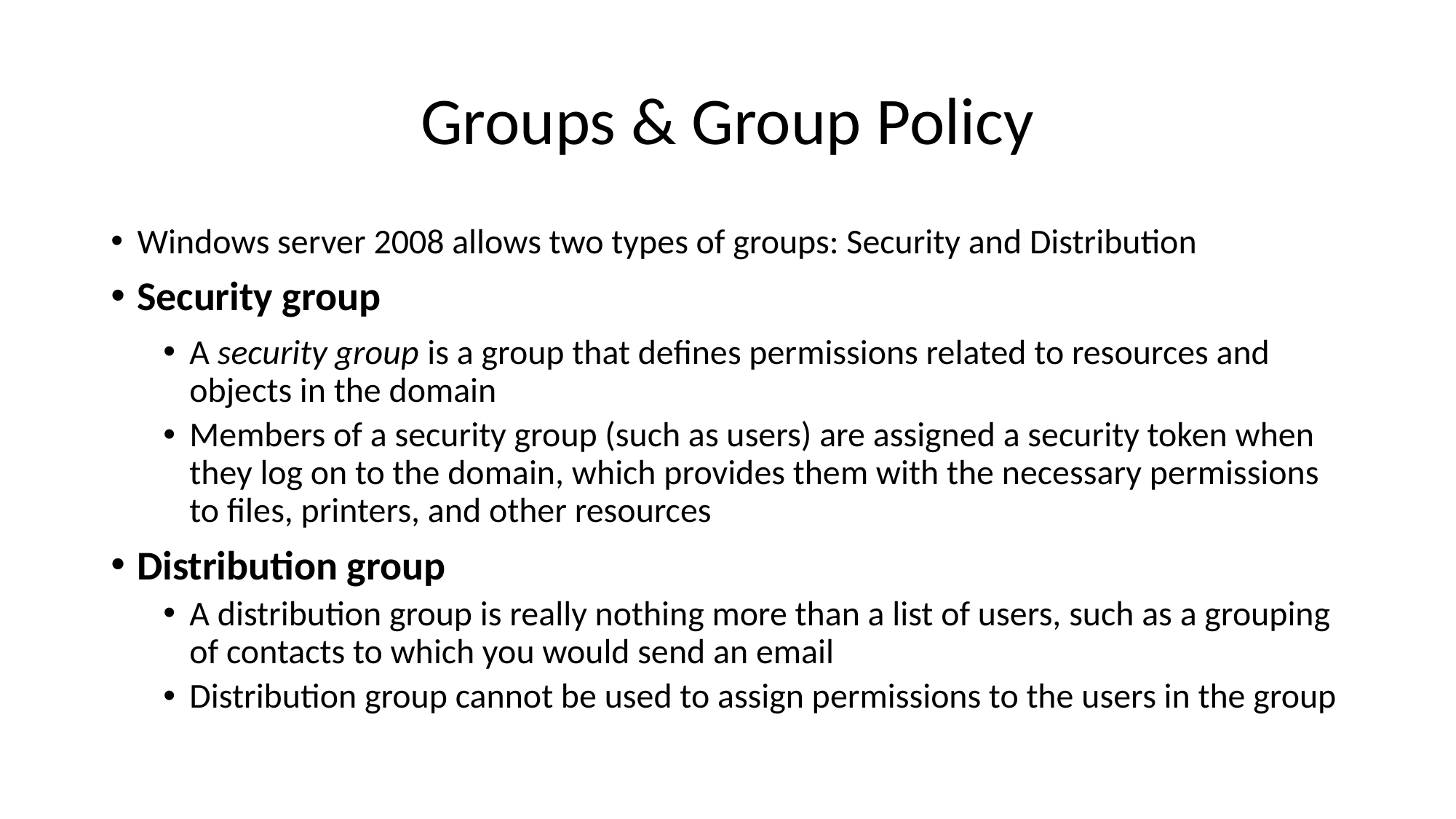

# Groups & Group Policy
Windows server 2008 allows two types of groups: Security and Distribution
Security group
A security group is a group that defines permissions related to resources and objects in the domain
Members of a security group (such as users) are assigned a security token when they log on to the domain, which provides them with the necessary permissions to files, printers, and other resources
Distribution group
A distribution group is really nothing more than a list of users, such as a grouping of contacts to which you would send an email
Distribution group cannot be used to assign permissions to the users in the group